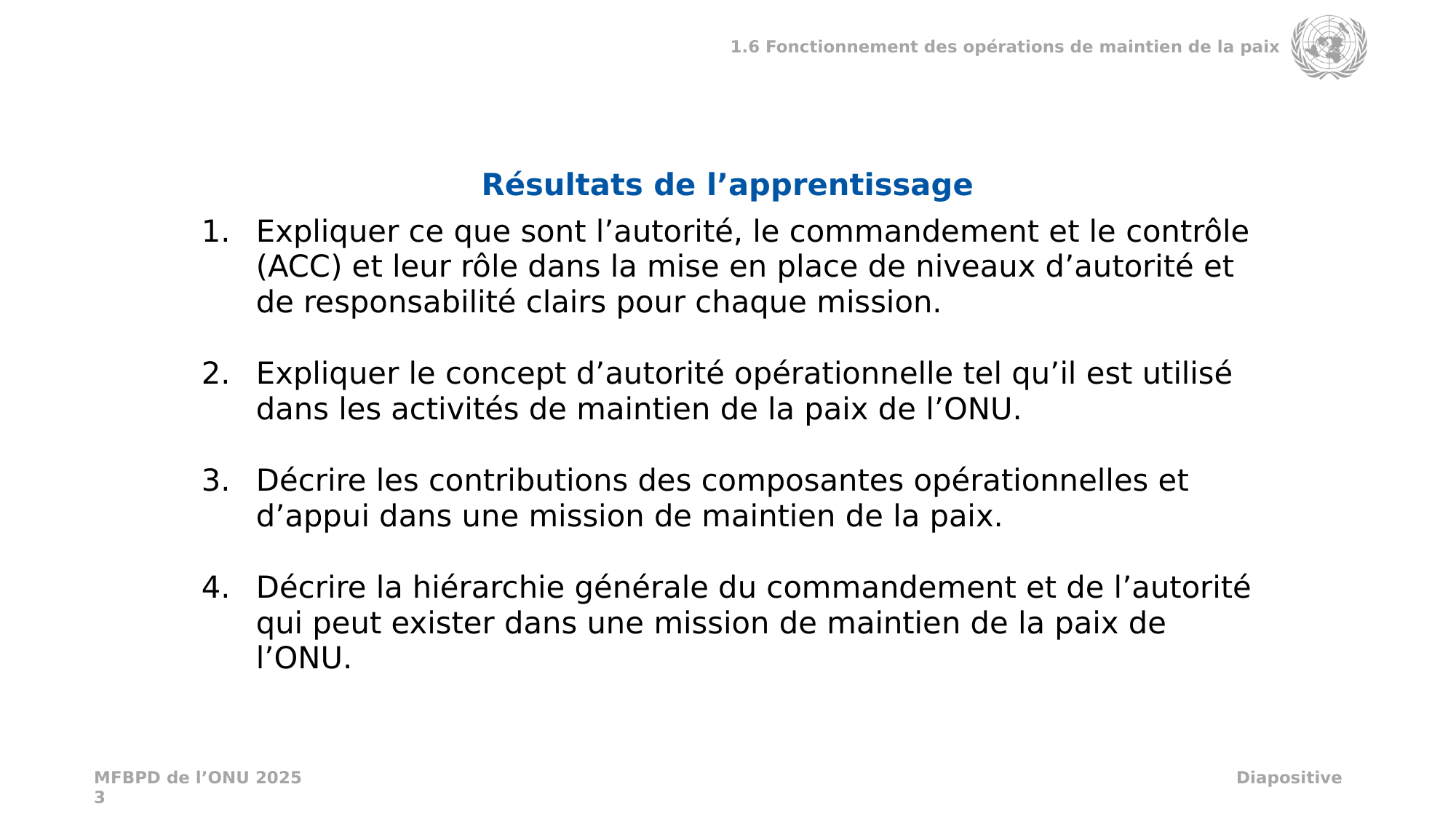

| Résultats de l’apprentissage |
| --- |
| Expliquer ce que sont l’autorité, le commandement et le contrôle (ACC) et leur rôle dans la mise en place de niveaux d’autorité et de responsabilité clairs pour chaque mission. Expliquer le concept d’autorité opérationnelle tel qu’il est utilisé dans les activités de maintien de la paix de l’ONU. Décrire les contributions des composantes opérationnelles et d’appui dans une mission de maintien de la paix. Décrire la hiérarchie générale du commandement et de l’autorité qui peut exister dans une mission de maintien de la paix de l’ONU. |